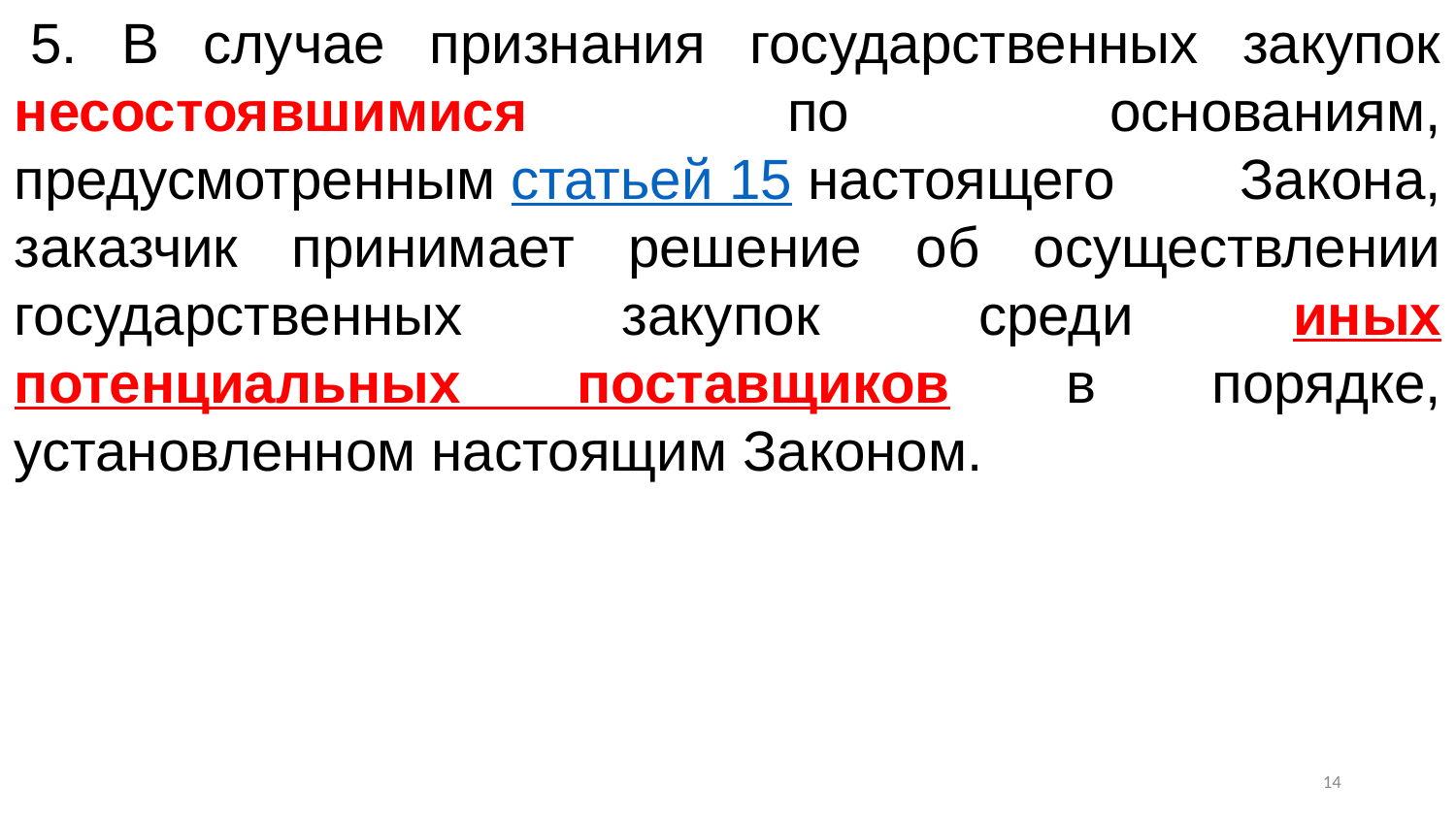

5. В случае признания государственных закупок несостоявшимися по основаниям, предусмотренным статьей 15 настоящего Закона, заказчик принимает решение об осуществлении государственных закупок среди иных потенциальных поставщиков в порядке, установленном настоящим Законом.
14